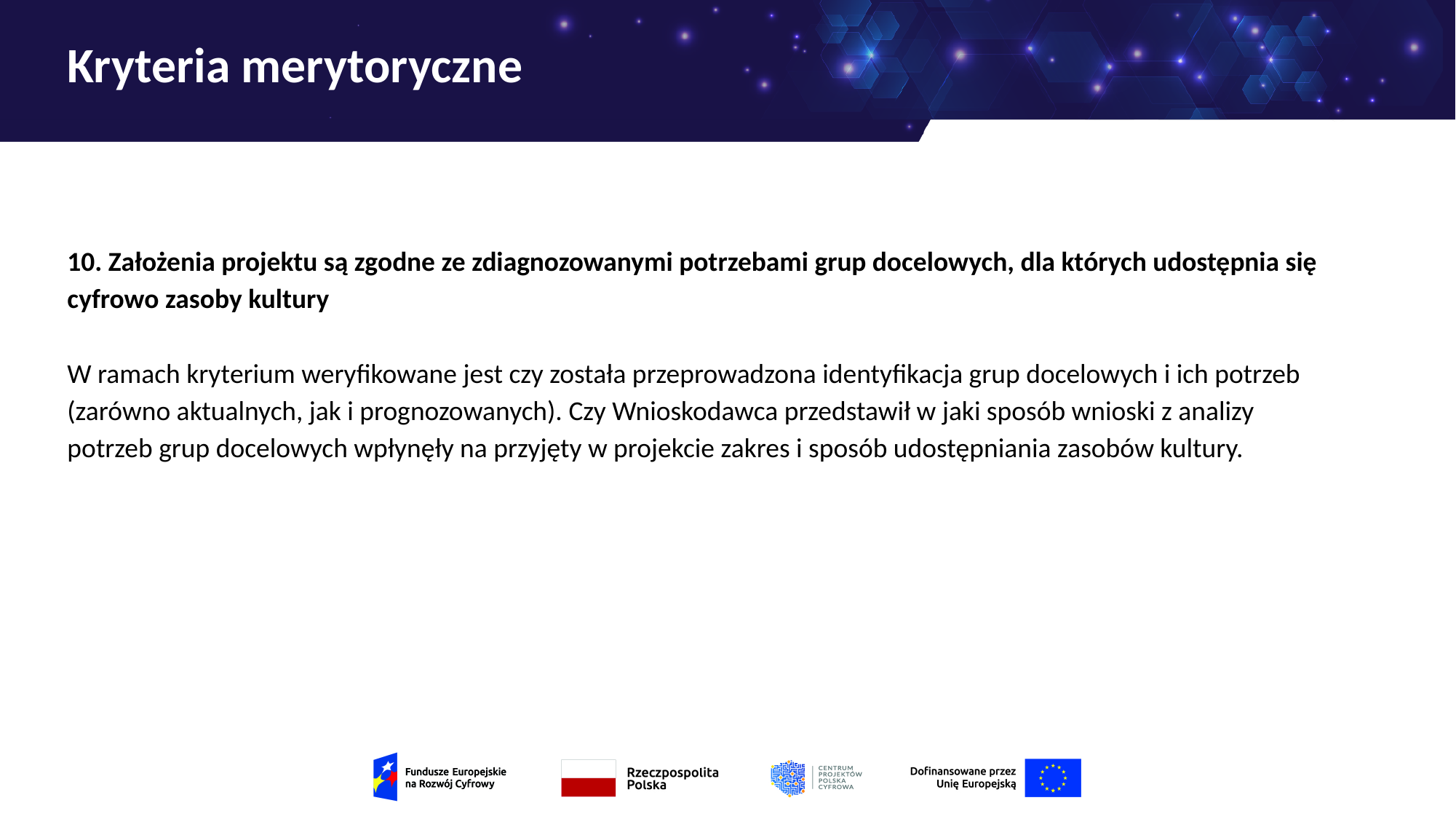

# Kryteria merytoryczne

10. Założenia projektu są zgodne ze zdiagnozowanymi potrzebami grup docelowych, dla których udostępnia się cyfrowo zasoby kultury

W ramach kryterium weryfikowane jest czy została przeprowadzona identyfikacja grup docelowych i ich potrzeb (zarówno aktualnych, jak i prognozowanych). Czy Wnioskodawca przedstawił w jaki sposób wnioski z analizy potrzeb grup docelowych wpłynęły na przyjęty w projekcie zakres i sposób udostępniania zasobów kultury.